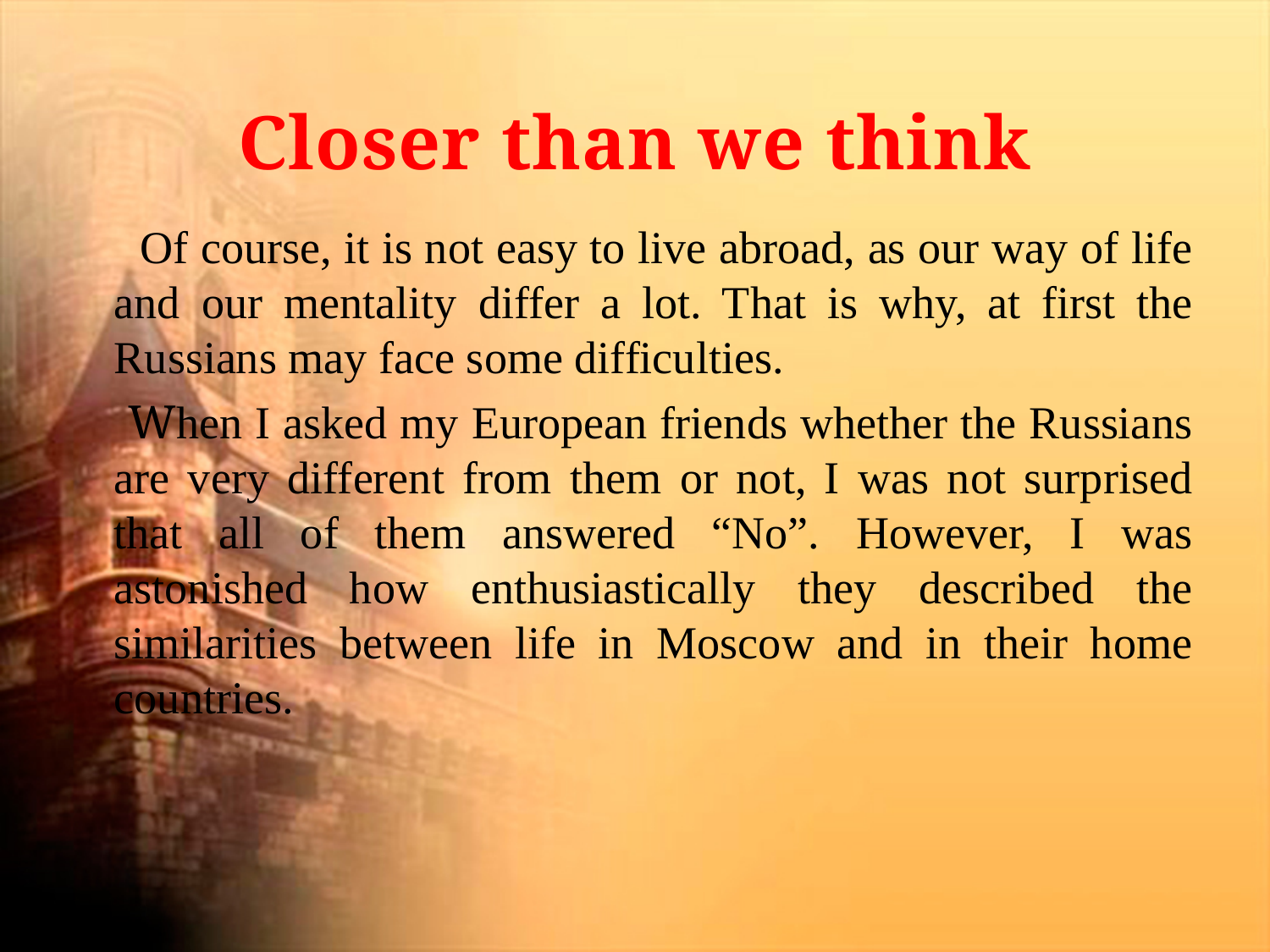

# Closer than we think
     Of course, it is not easy to live abroad, as our way of life and our mentality differ a lot. That is why, at first the Russians may face some difficulties.
    When I asked my European friends whether the Russians are very different from them or not, I was not surprised that all of them answered “No”. However, I was astonished how enthusiastically they described the similarities between life in Moscow and in their home countries.